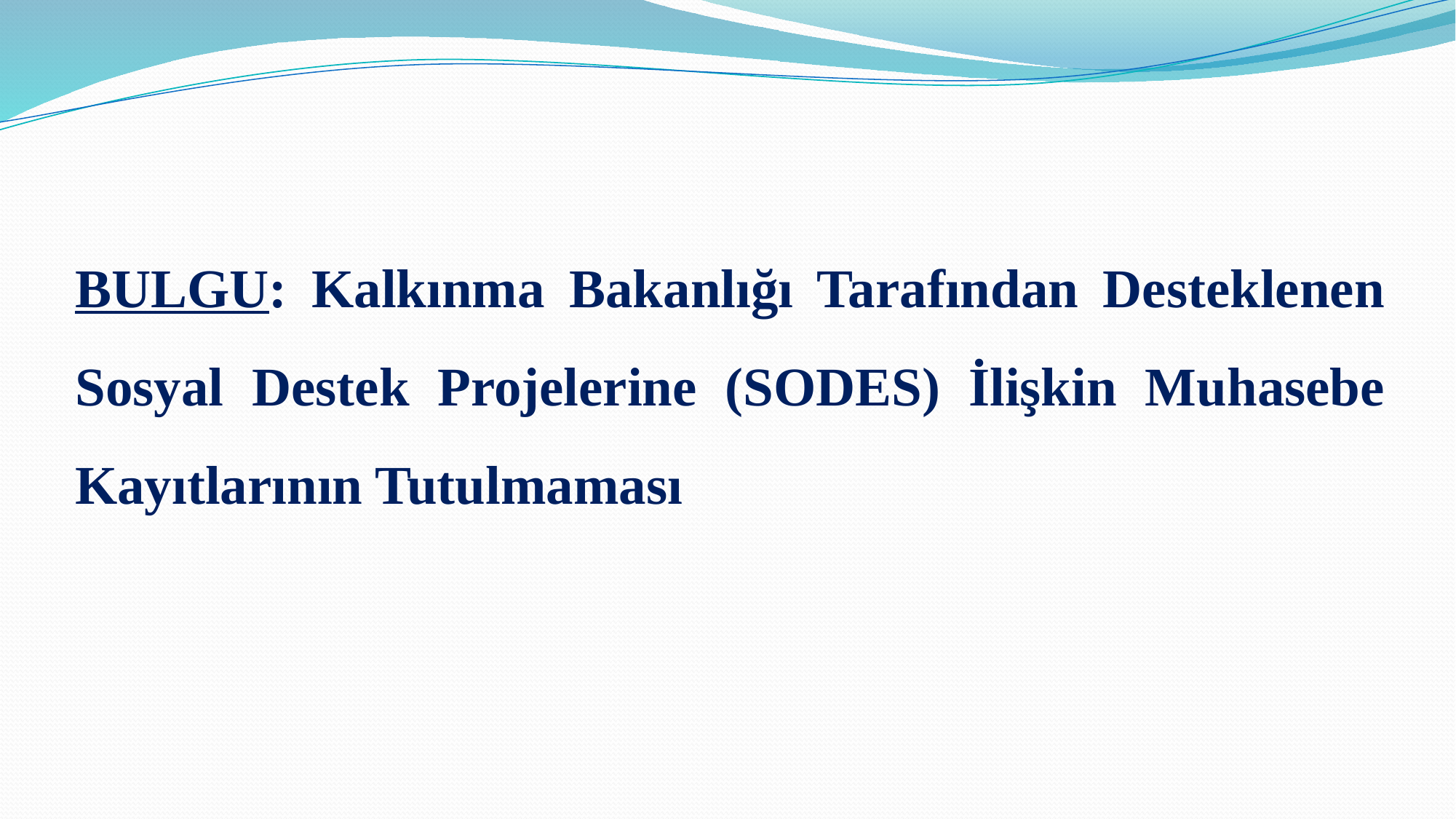

BULGU: Kalkınma Bakanlığı Tarafından Desteklenen Sosyal Destek Projelerine (SODES) İlişkin Muhasebe Kayıtlarının Tutulmaması